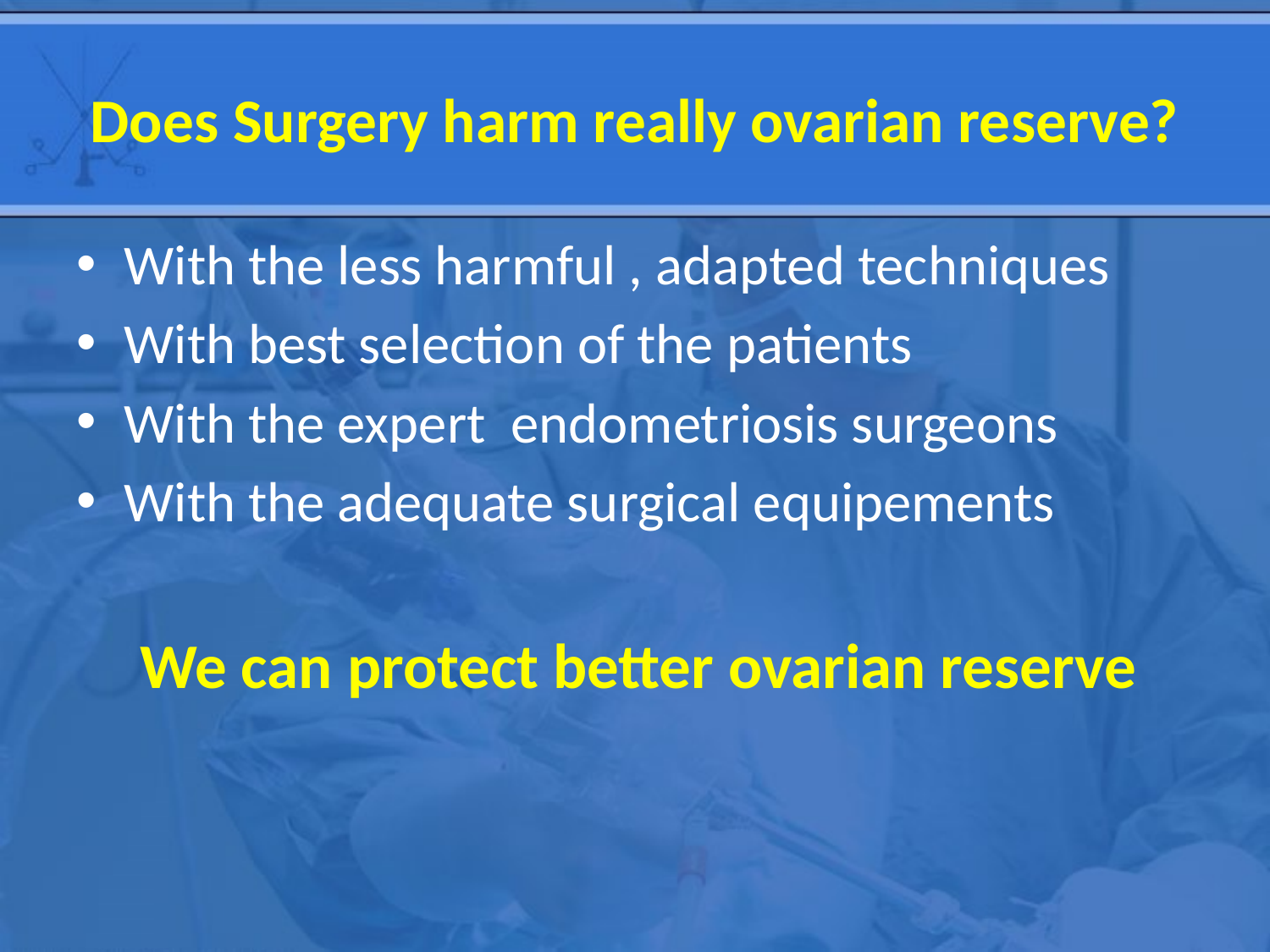

# Does Surgery harm really ovarian reserve?
With the less harmful , adapted techniques
With best selection of the patients
With the expert  endometriosis surgeons
With the adequate surgical equipements

     We can protect better ovarian reserve